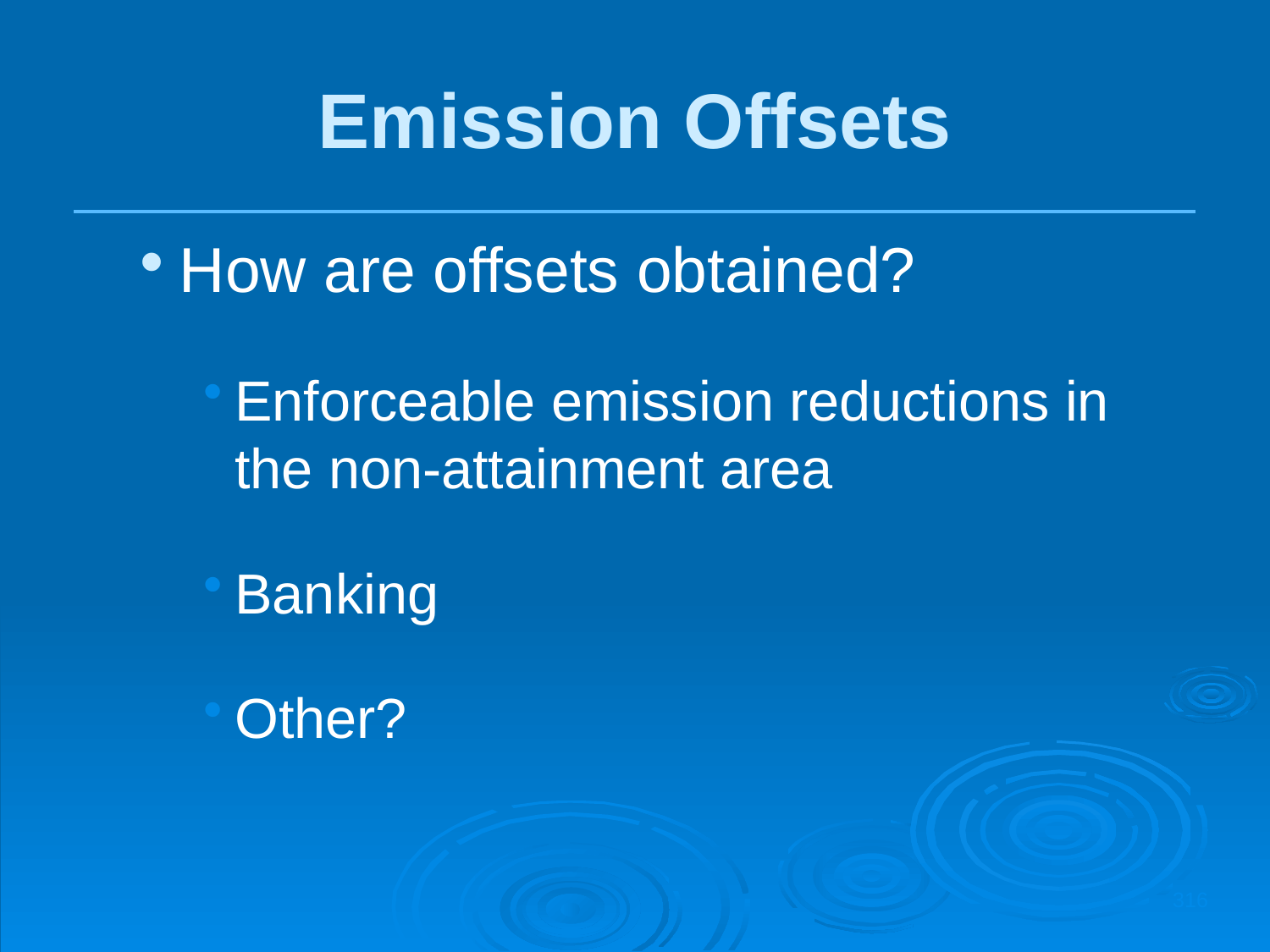

Emission Offsets
How are offsets obtained?

Enforceable emission reductions in the non-attainment area

Banking

Other?

316